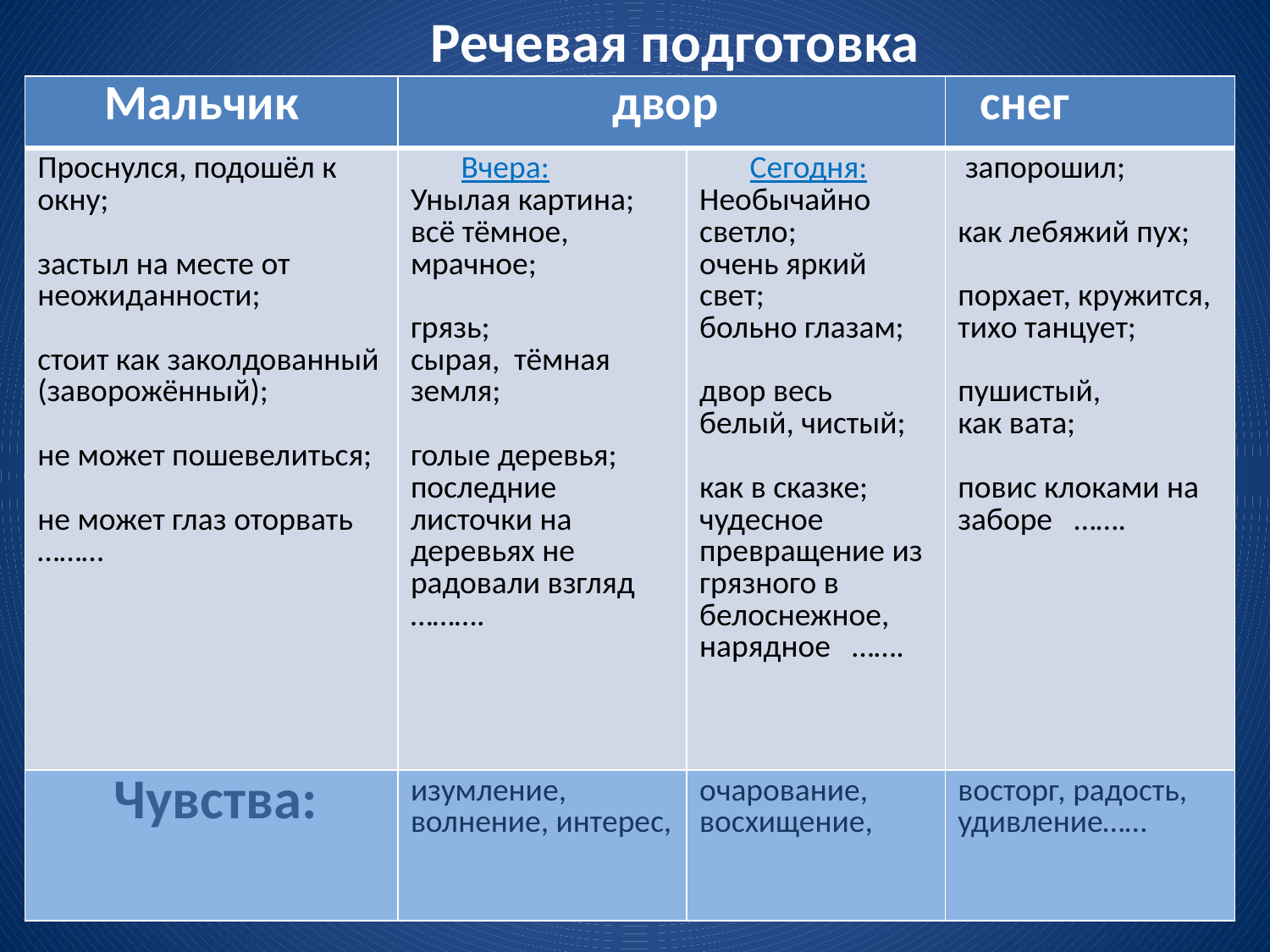

Речевая подготовка
| Мальчик | двор |  | снег |
| --- | --- | --- | --- |
| Проснулся, подошёл к окну; застыл на месте от неожиданности; стоит как заколдованный (заворожённый); не может пошевелиться; не может глаз оторвать ……… | Вчера: Унылая картина; всё тёмное, мрачное; грязь; сырая, тёмная земля; голые деревья; последние листочки на деревьях не радовали взгляд ………. | Сегодня: Необычайно светло; очень яркий свет; больно глазам; двор весь белый, чистый; как в сказке; чудесное превращение из грязного в белоснежное, нарядное ……. | запорошил; как лебяжий пух; порхает, кружится, тихо танцует; пушистый, как вата; повис клоками на заборе ……. |
| Чувства: | изумление, волнение, интерес, | очарование, восхищение, | восторг, радость, удивление…… |